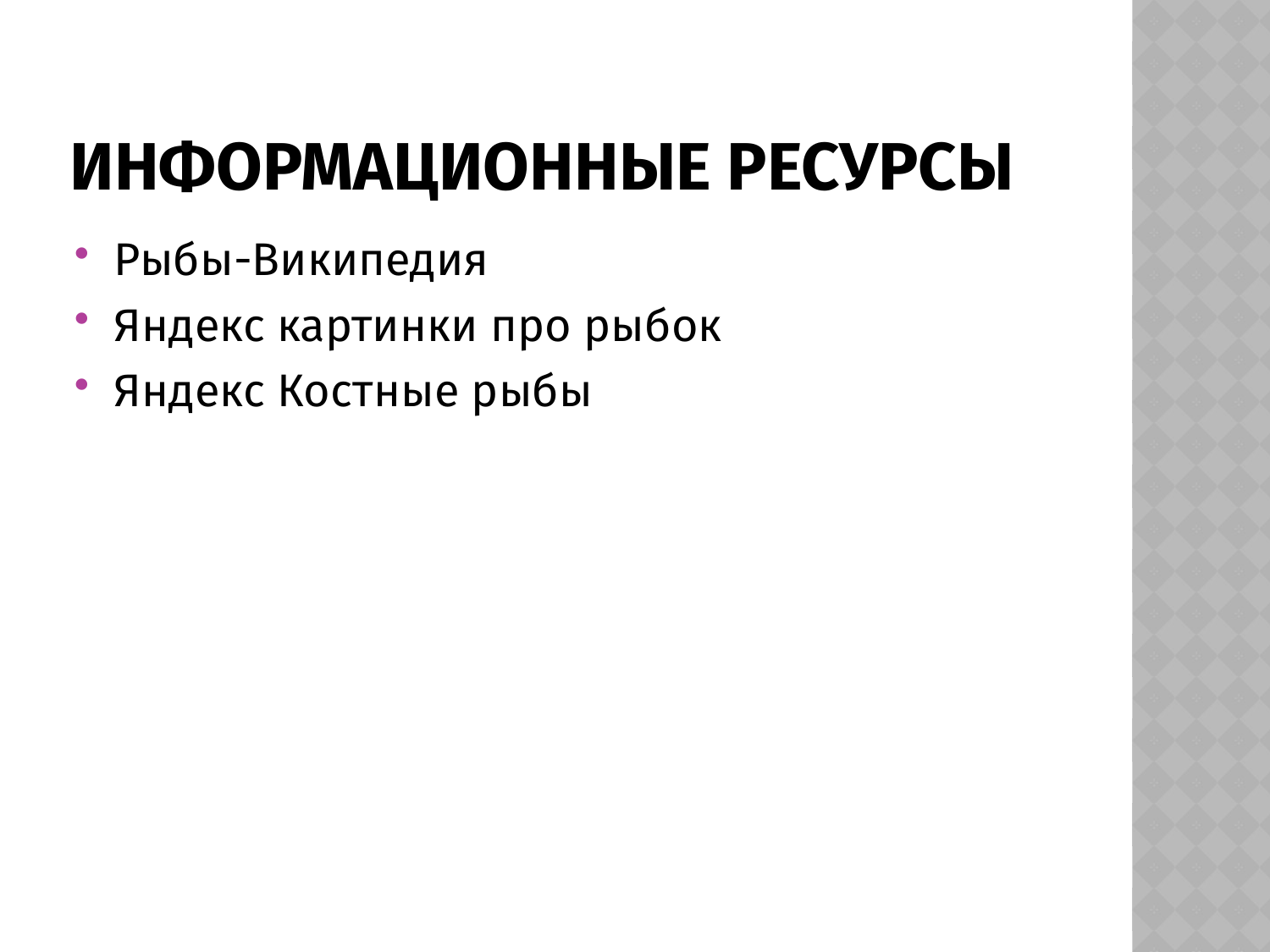

# Информационные ресурсы
Рыбы-Википедия
Яндекс картинки про рыбок
Яндекс Костные рыбы